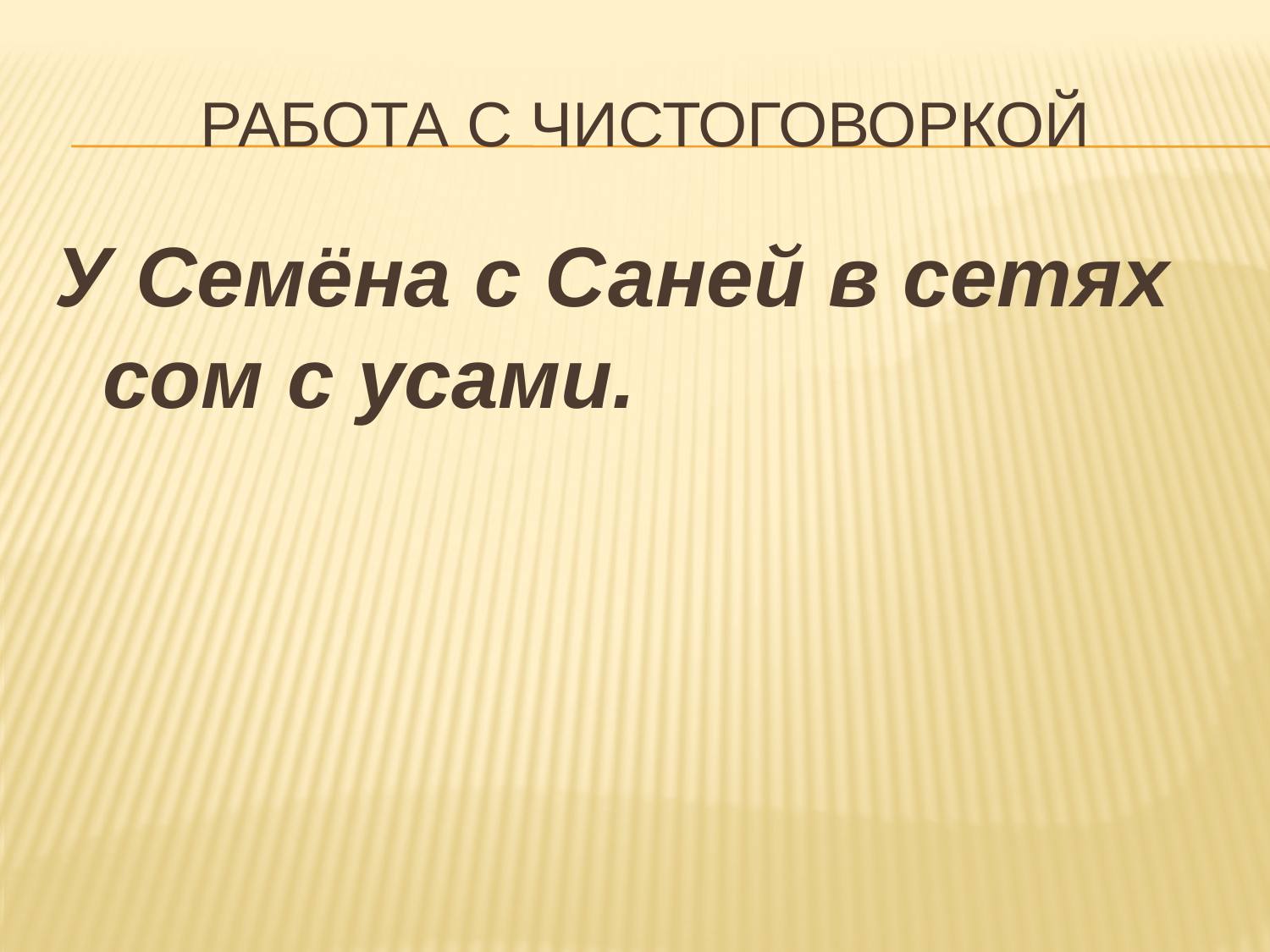

# Работа с чистоговоркой
У Семёна с Саней в сетях сом с усами.